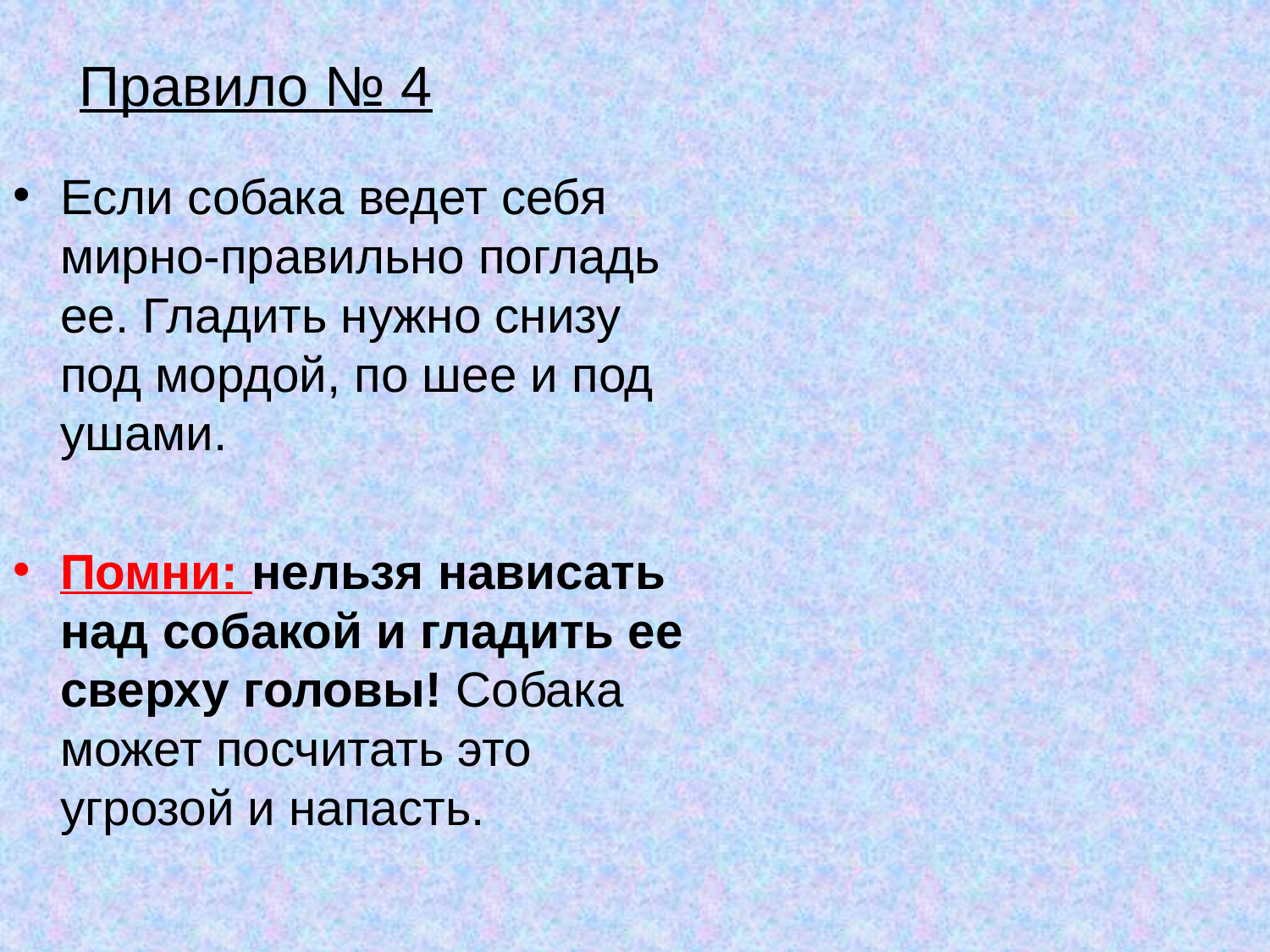

# Правило № 4
Если собака ведет себя мирно-правильно погладь ее. Гладить нужно снизу под мордой, по шее и под ушами.

Помни: нельзя нависать над собакой и гладить ее сверху головы! Собака может посчитать это угрозой и напасть.